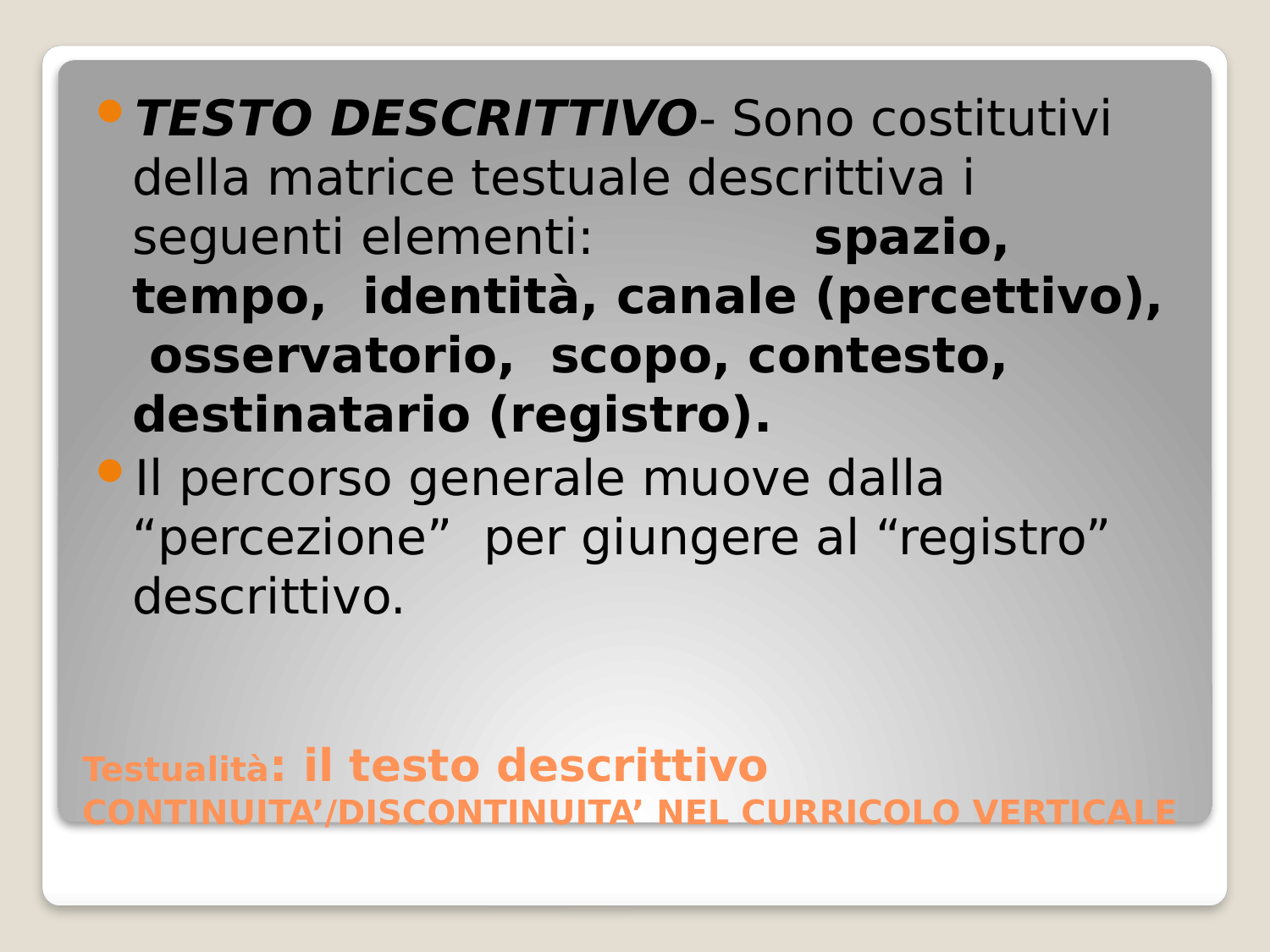

TESTO DESCRITTIVO- Sono costitutivi della matrice testuale descrittiva i seguenti elementi:             spazio,  tempo,  identità, canale (percettivo),   osservatorio,  scopo, contesto,  destinatario (registro).
Il percorso generale muove dalla “percezione”  per giungere al “registro” descrittivo.
# Testualità: il testo descrittivo CONTINUITA’/DISCONTINUITA’ NEL CURRICOLO VERTICALE